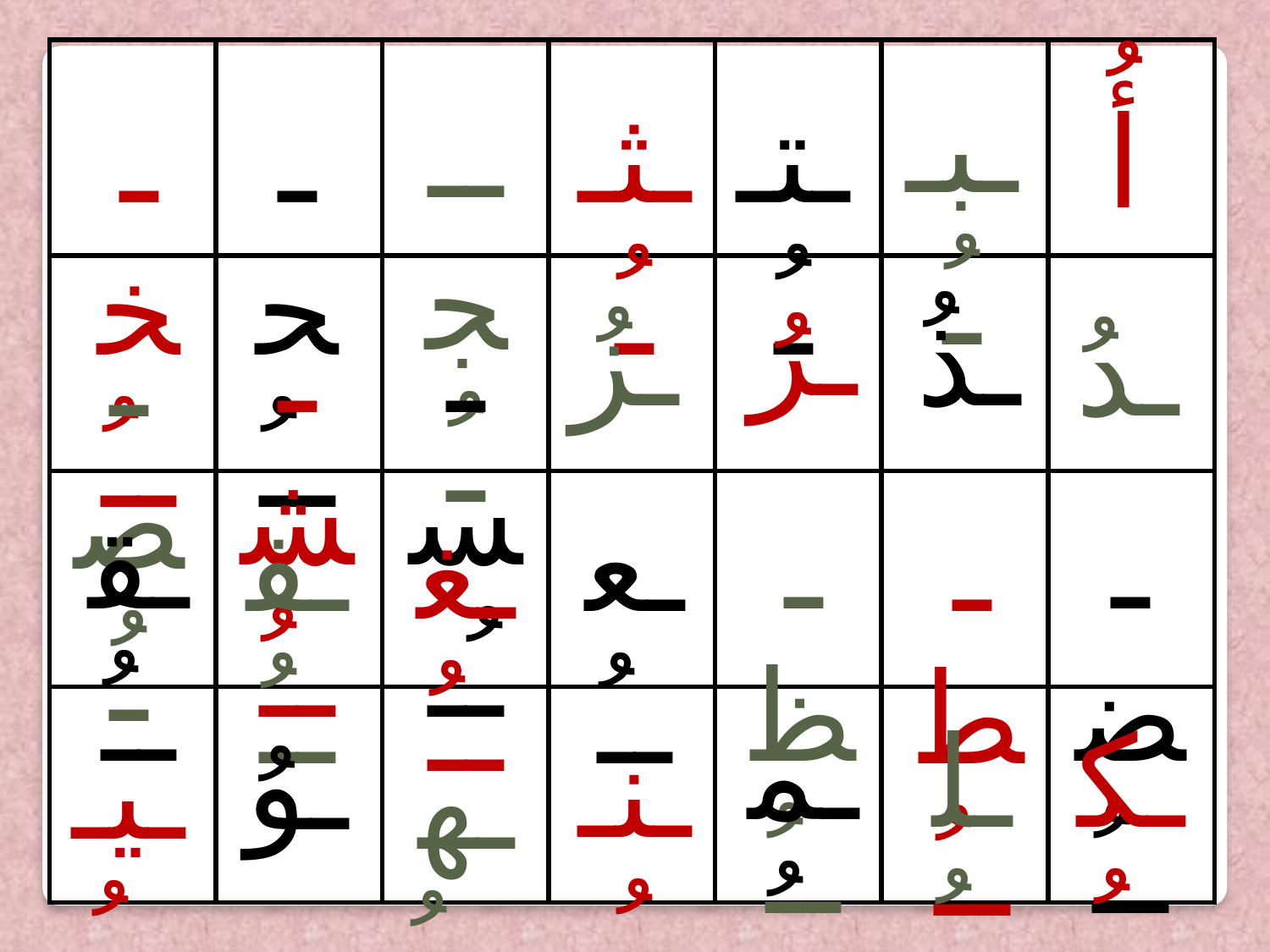

|  |  |  |  |  |  |  |
| --- | --- | --- | --- | --- | --- | --- |
|  |  |  |  |  |  |  |
|  |  |  |  |  |  |  |
|  |  |  |  |  |  |  |
ـبــُ
ــجـُ
ـخــُ
ـحــُ
ـثــُ
ـتــُ
أُ
ـرُ
ـزُ
ـذُ
ـشــُ
ـسـُـ
ـدُ
ـصـُ
ـقــُ
ـظــُ
ـضــُ
ـفــُ
ـعــُ
ـطــُ
ـغــُ
ـمــُ
ـلــُ
ـكــُ
ـوُ
ـنــُ
ـيـــُ
ـهـــُ